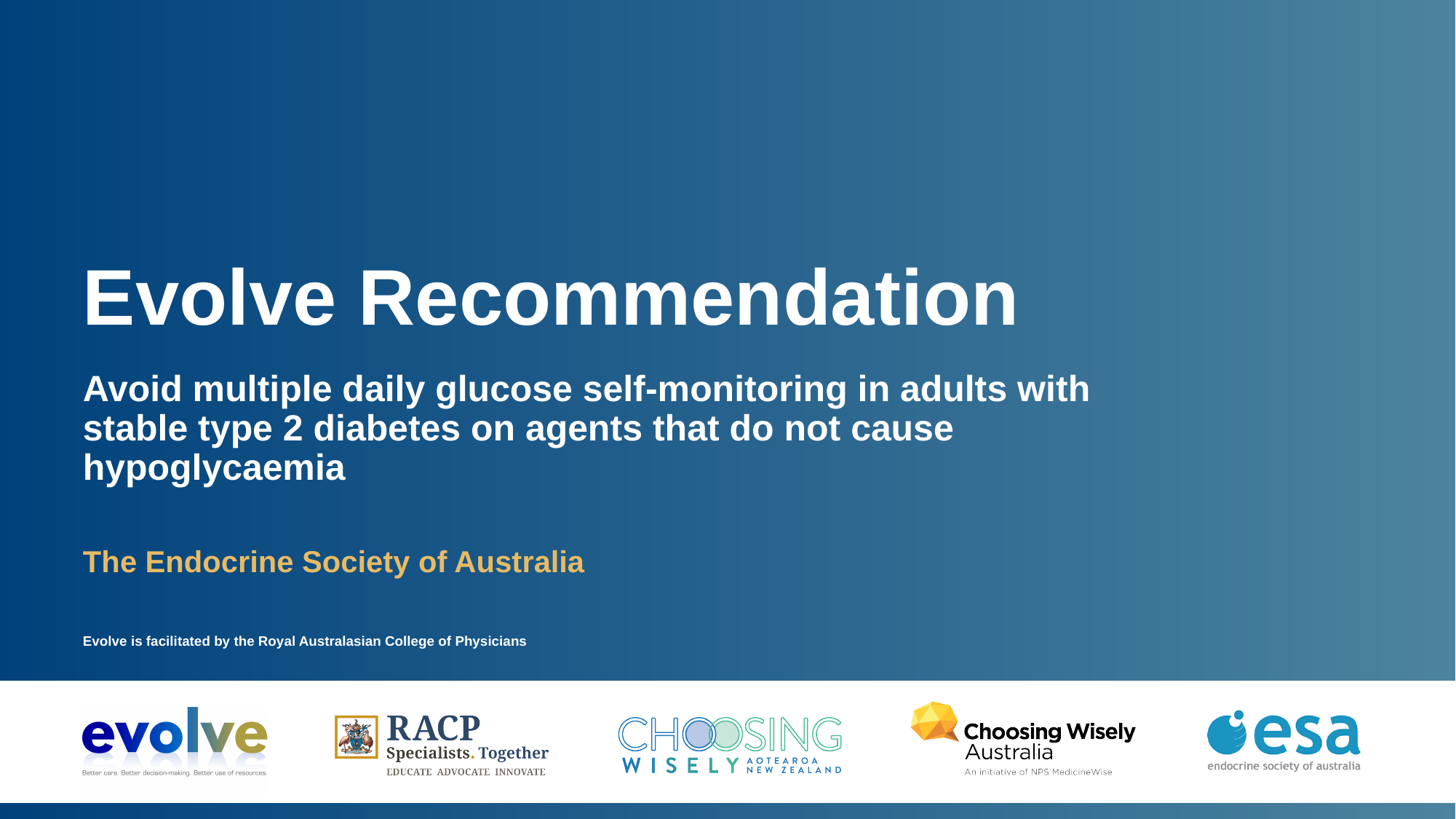

# Evolve Recommendation
Avoid multiple daily glucose self-monitoring in adults with stable type 2 diabetes on agents that do not cause hypoglycaemia
The Endocrine Society of Australia

Evolve is facilitated by the Royal Australasian College of Physicians